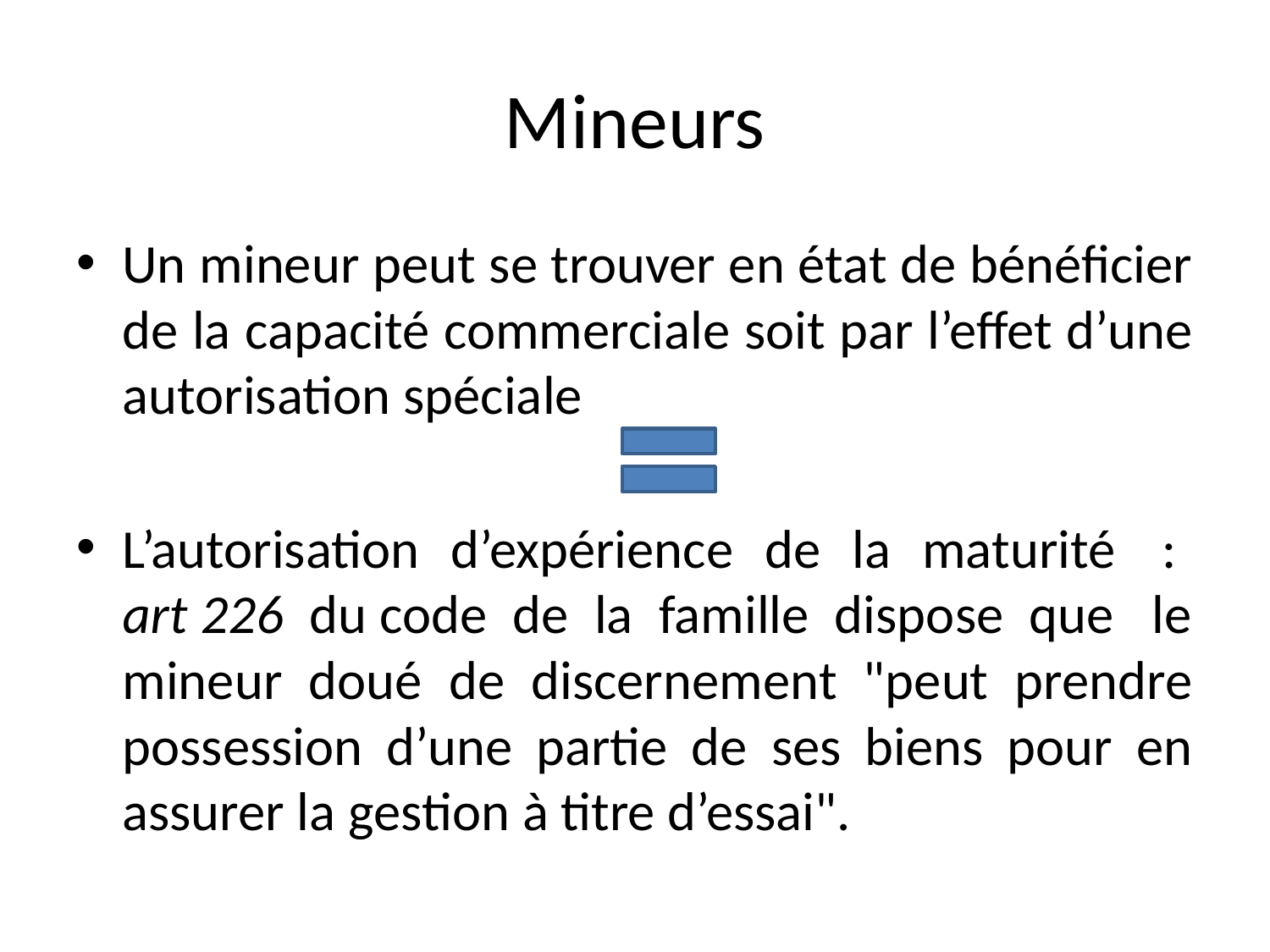

# Mineurs
Un mineur peut se trouver en état de bénéficier de la capacité commerciale soit par l’effet d’une autorisation spéciale

L’autorisation  d’expérience  de  la  maturité   :  art 226  du code  de  la  famille  dispose  que   le mineur doué de discernement "peut prendre possession d’une partie de ses biens pour en assurer la gestion à titre d’essai".